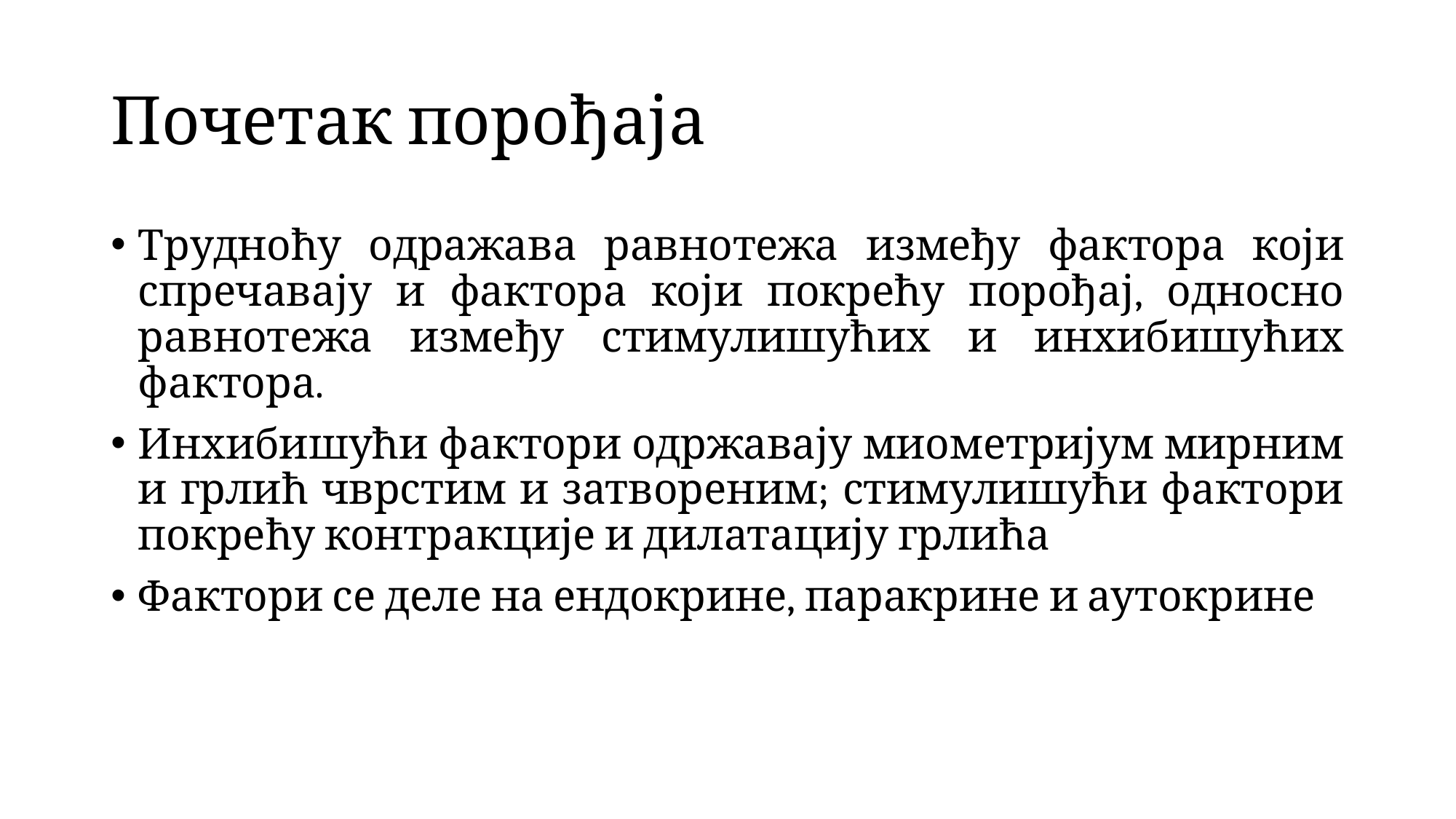

# Почетак порођаја
Трудноћу одражава равнотежа између фактора који спречавају и фактора који покрећу порођај, односно равнотежа између стимулишућих и инхибишућих фактора.
Инхибишући фактори одржавају миометријум мирним и грлић чврстим и затвореним; стимулишући фактори покрећу контракције и дилатацију грлића
Фактори се деле на ендокрине, паракрине и аутокрине